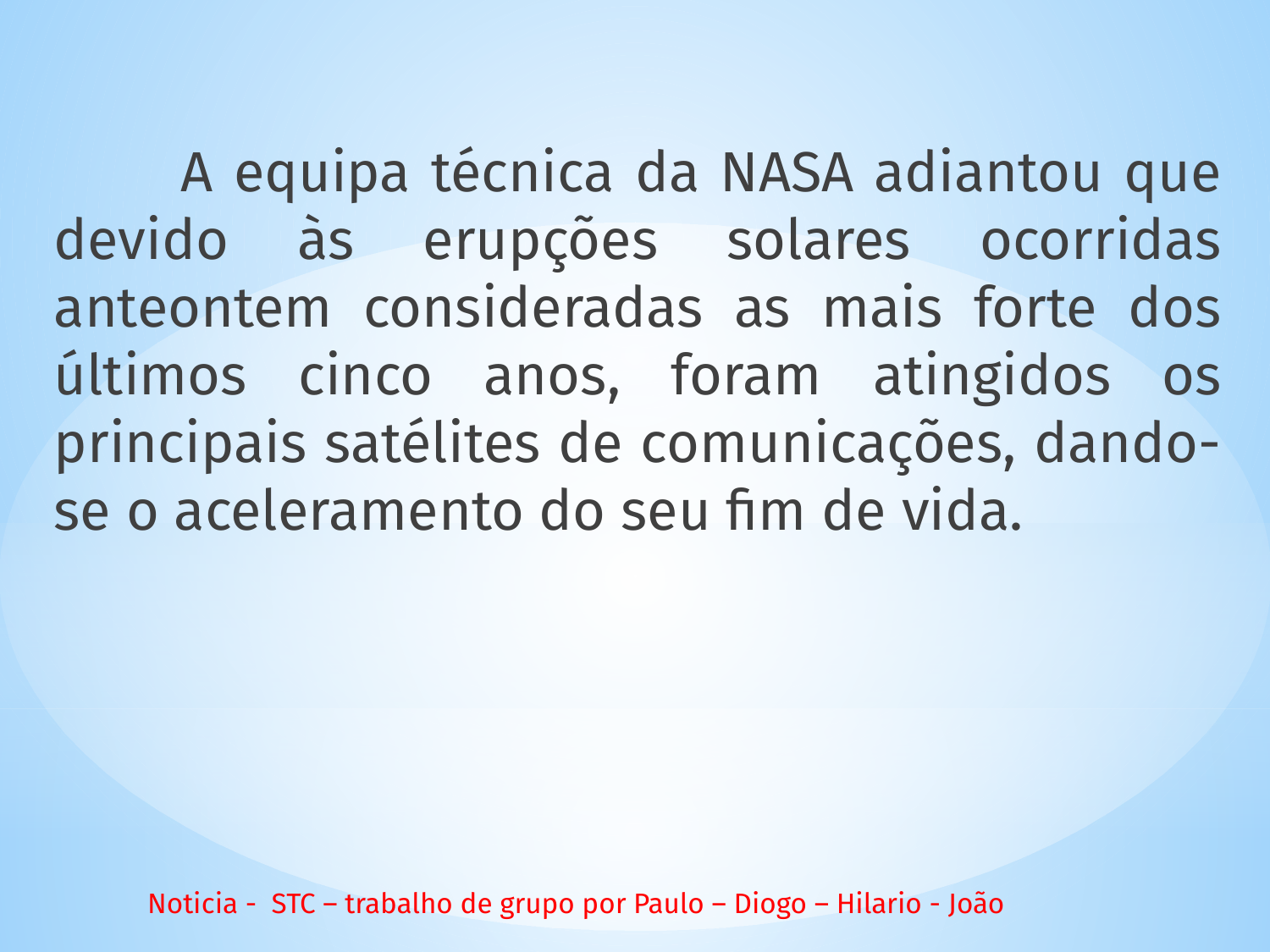

A equipa técnica da NASA adiantou que devido às erupções solares ocorridas anteontem consideradas as mais forte dos últimos cinco anos, foram atingidos os principais satélites de comunicações, dando-se o aceleramento do seu fim de vida.
Noticia -  STC – trabalho de grupo por Paulo – Diogo – Hilario - João